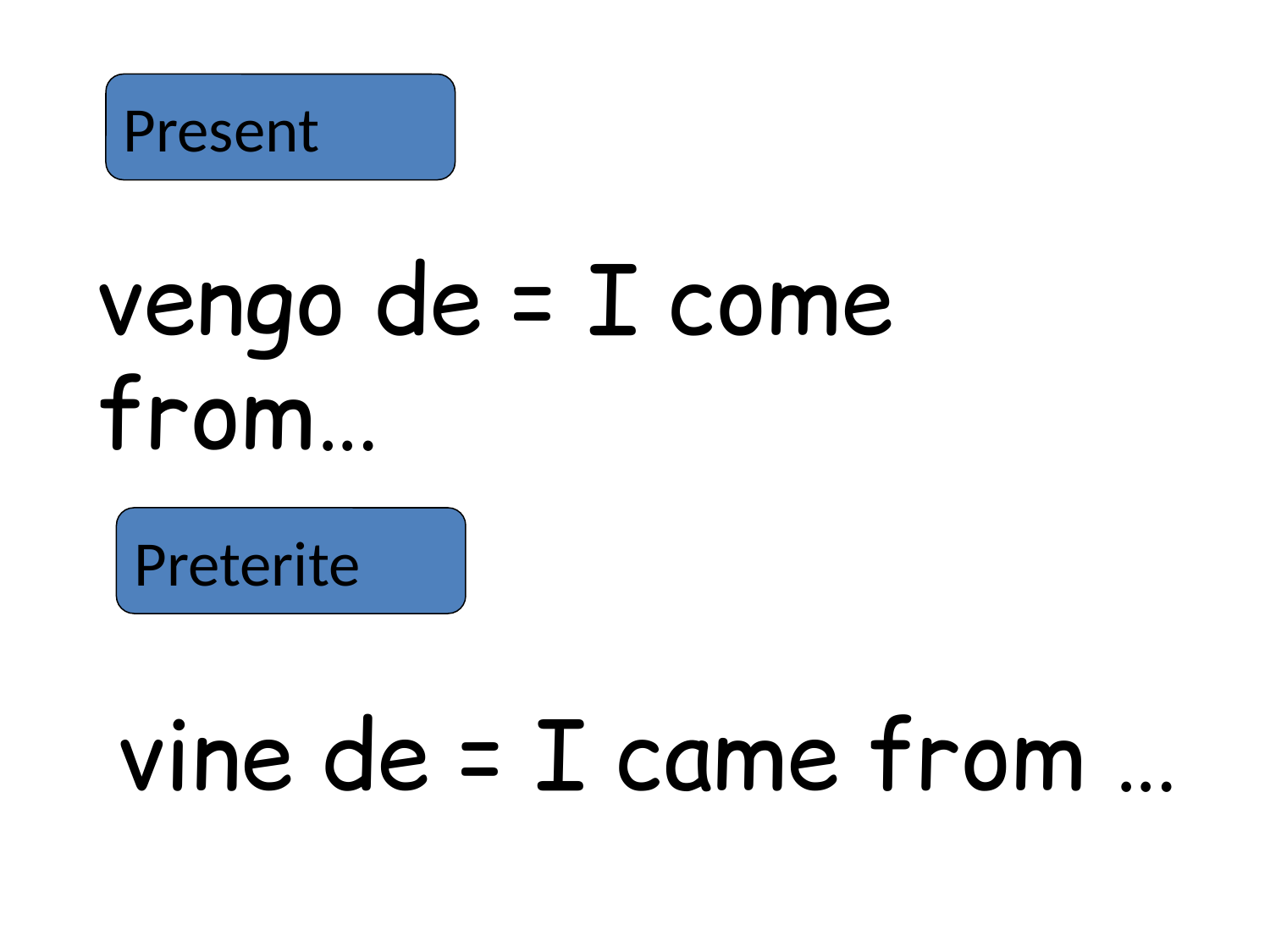

Present
vengo de = I come from…
Preterite
vine de = I came from …